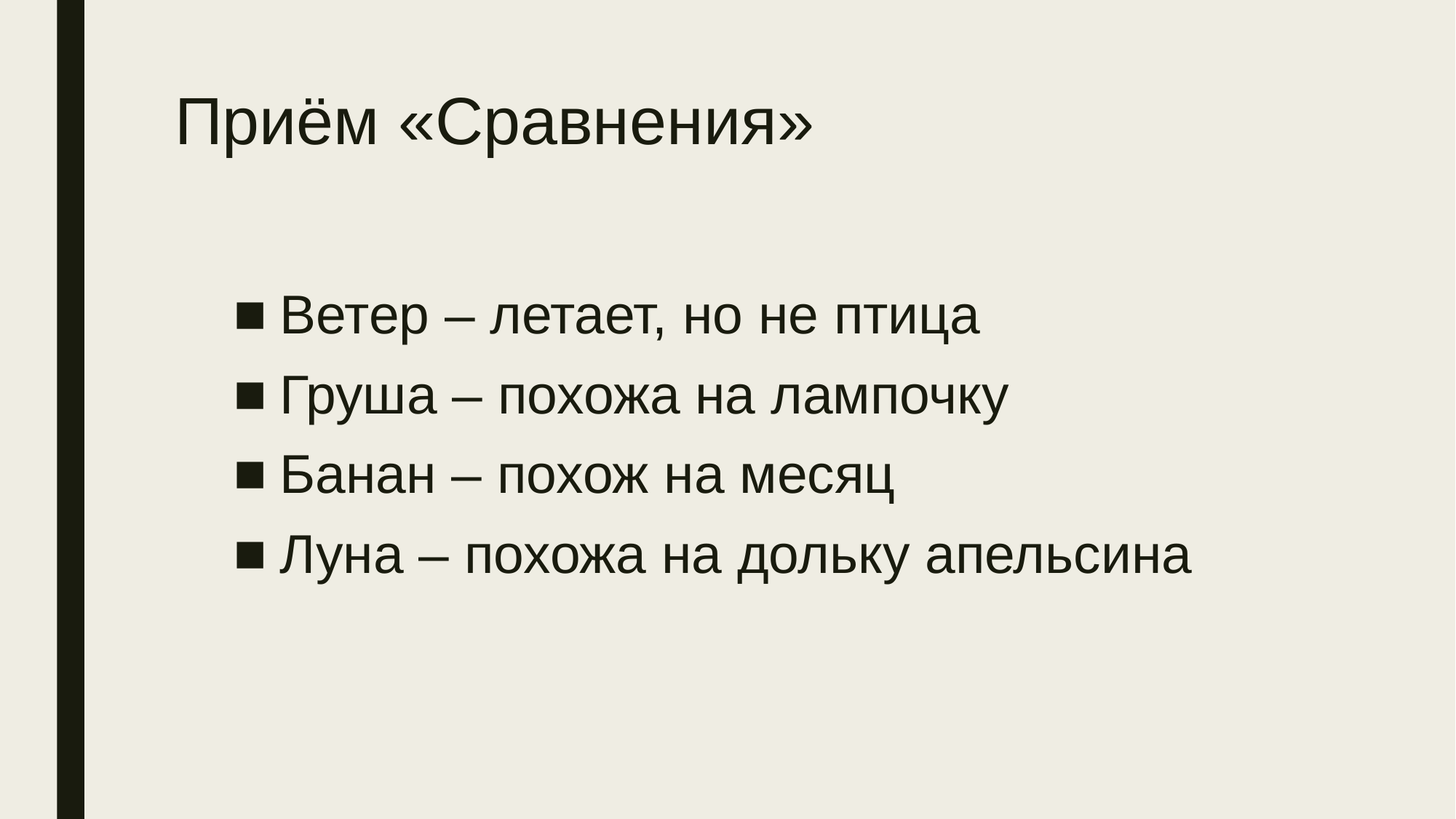

# Приём «Сравнения»
Ветер – летает, но не птица
Груша – похожа на лампочку
Банан – похож на месяц
Луна – похожа на дольку апельсина